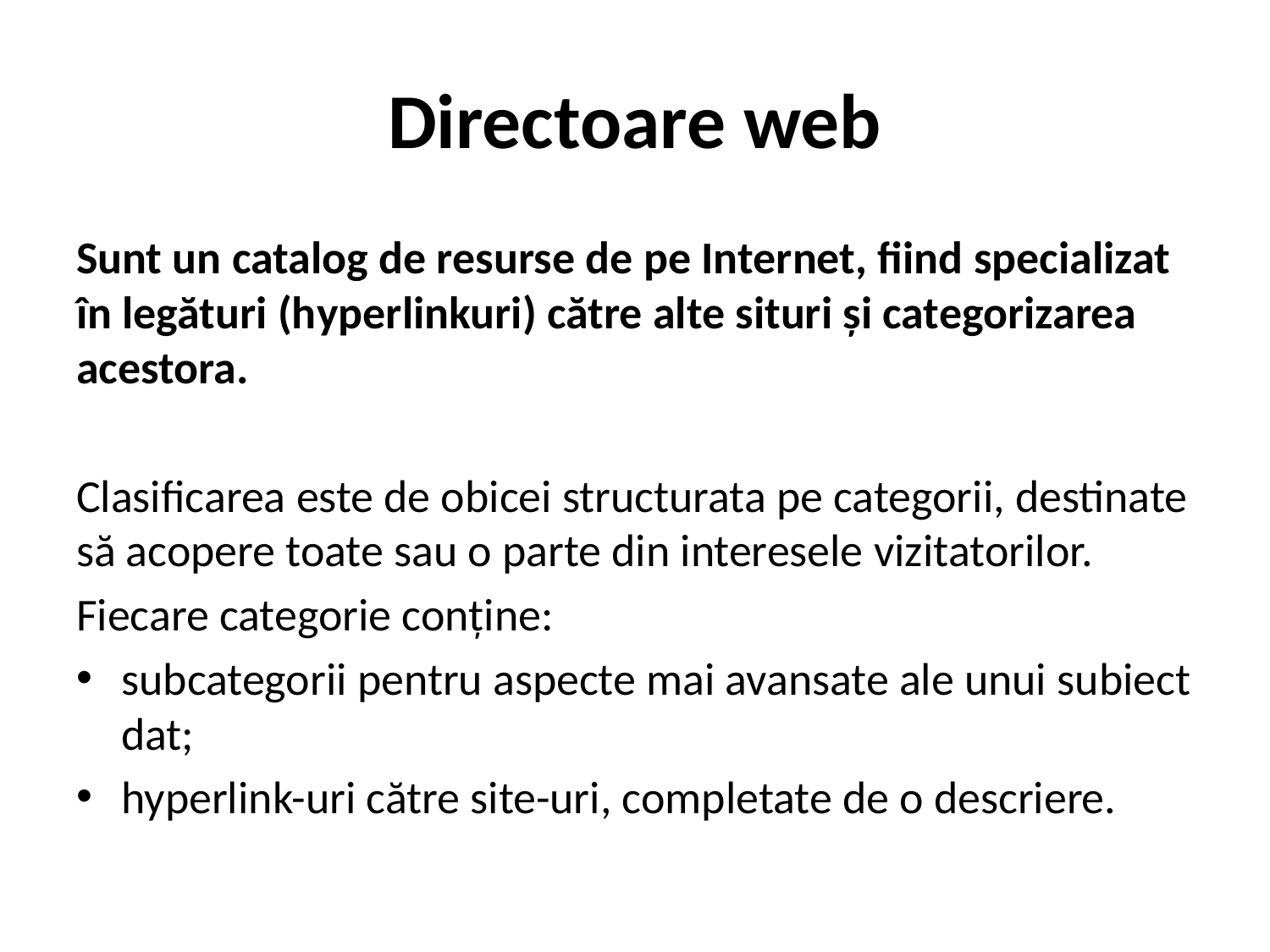

# Directoare web
Sunt un catalog de resurse de pe Internet, fiind specializat în legături (hyperlinkuri) către alte situri și categorizarea acestora.

Clasificarea este de obicei structurata pe categorii, destinate să acopere toate sau o parte din interesele vizitatorilor.
Fiecare categorie conține:
subcategorii pentru aspecte mai avansate ale unui subiect dat;
hyperlink-uri către site-uri, completate de o descriere.